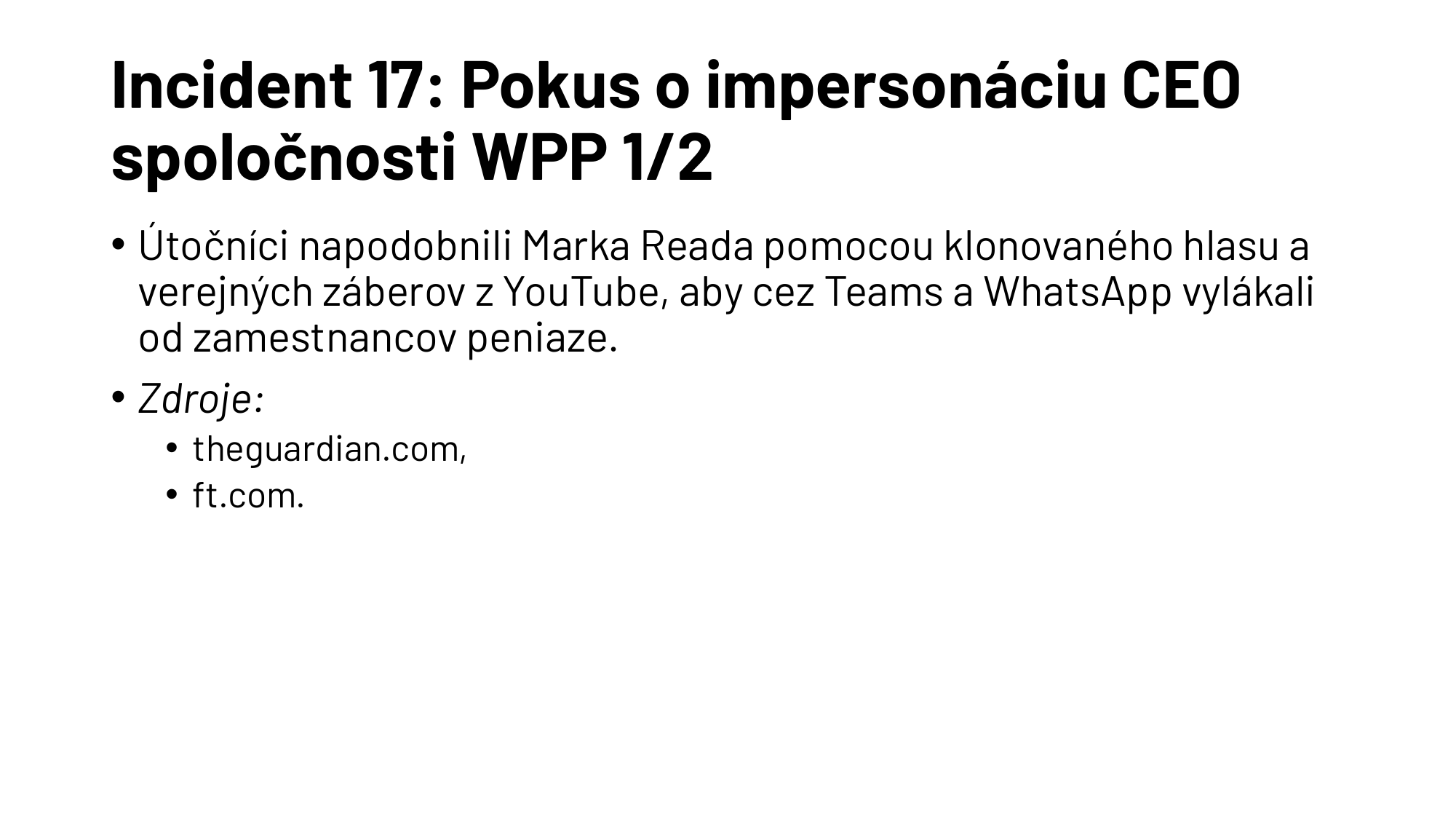

# Incident 17: Pokus o impersonáciu CEO spoločnosti WPP 1/2
Útočníci napodobnili Marka Reada pomocou klonovaného hlasu a verejných záberov z YouTube, aby cez Teams a WhatsApp vylákali od zamestnancov peniaze.
Zdroje:
theguardian.com,
ft.com.